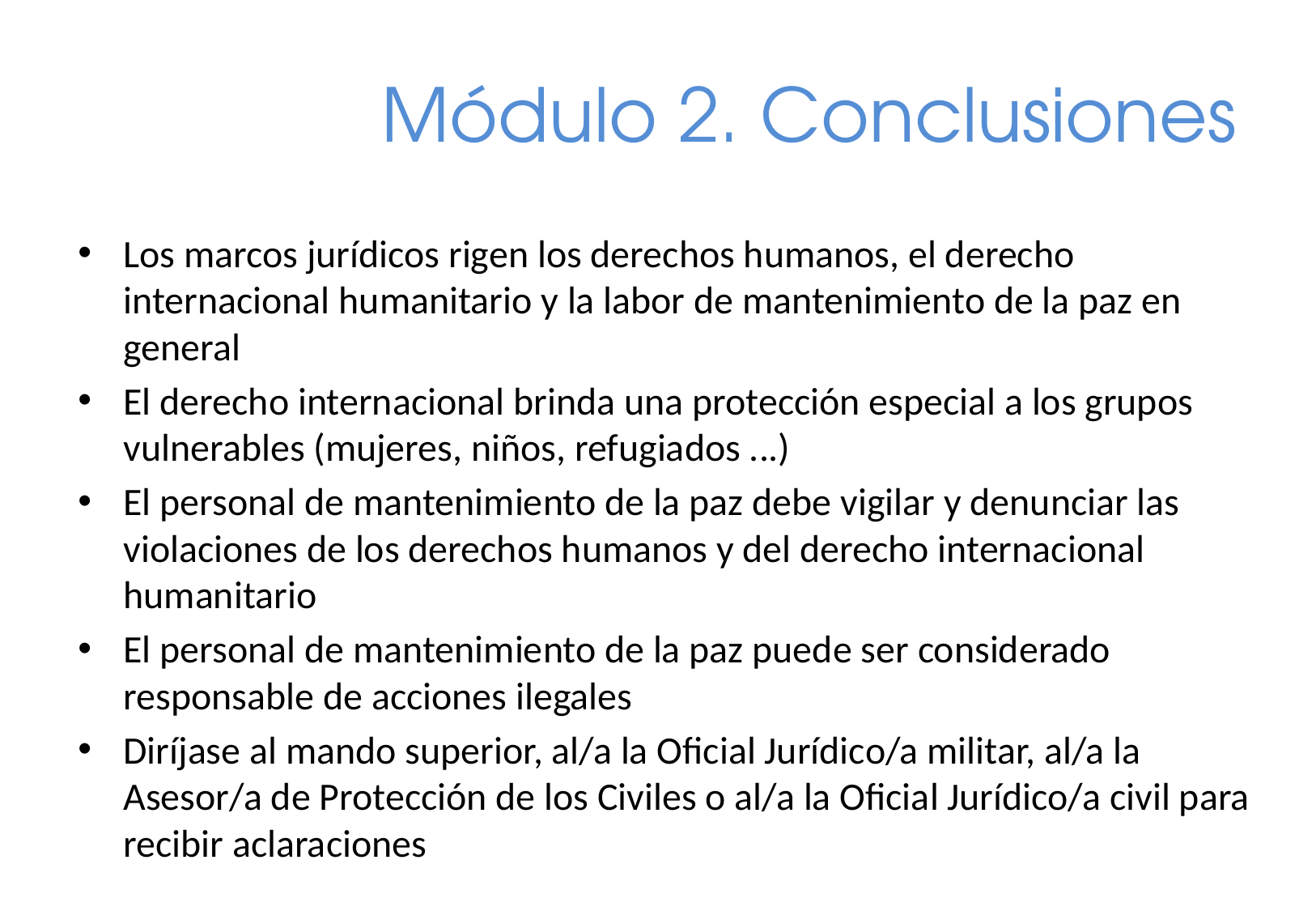

# Módulo 2. Conclusiones

Los marcos jurídicos rigen los derechos humanos, el derecho internacional humanitario y la labor de mantenimiento de la paz en general
El derecho internacional brinda una protección especial a los grupos vulnerables (mujeres, niños, refugiados ...)
El personal de mantenimiento de la paz debe vigilar y denunciar las violaciones de los derechos humanos y del derecho internacional humanitario
El personal de mantenimiento de la paz puede ser considerado responsable de acciones ilegales
Diríjase al mando superior, al/a la Oficial Jurídico/a militar, al/a la Asesor/a de Protección de los Civiles o al/a la Oficial Jurídico/a civil para recibir aclaraciones